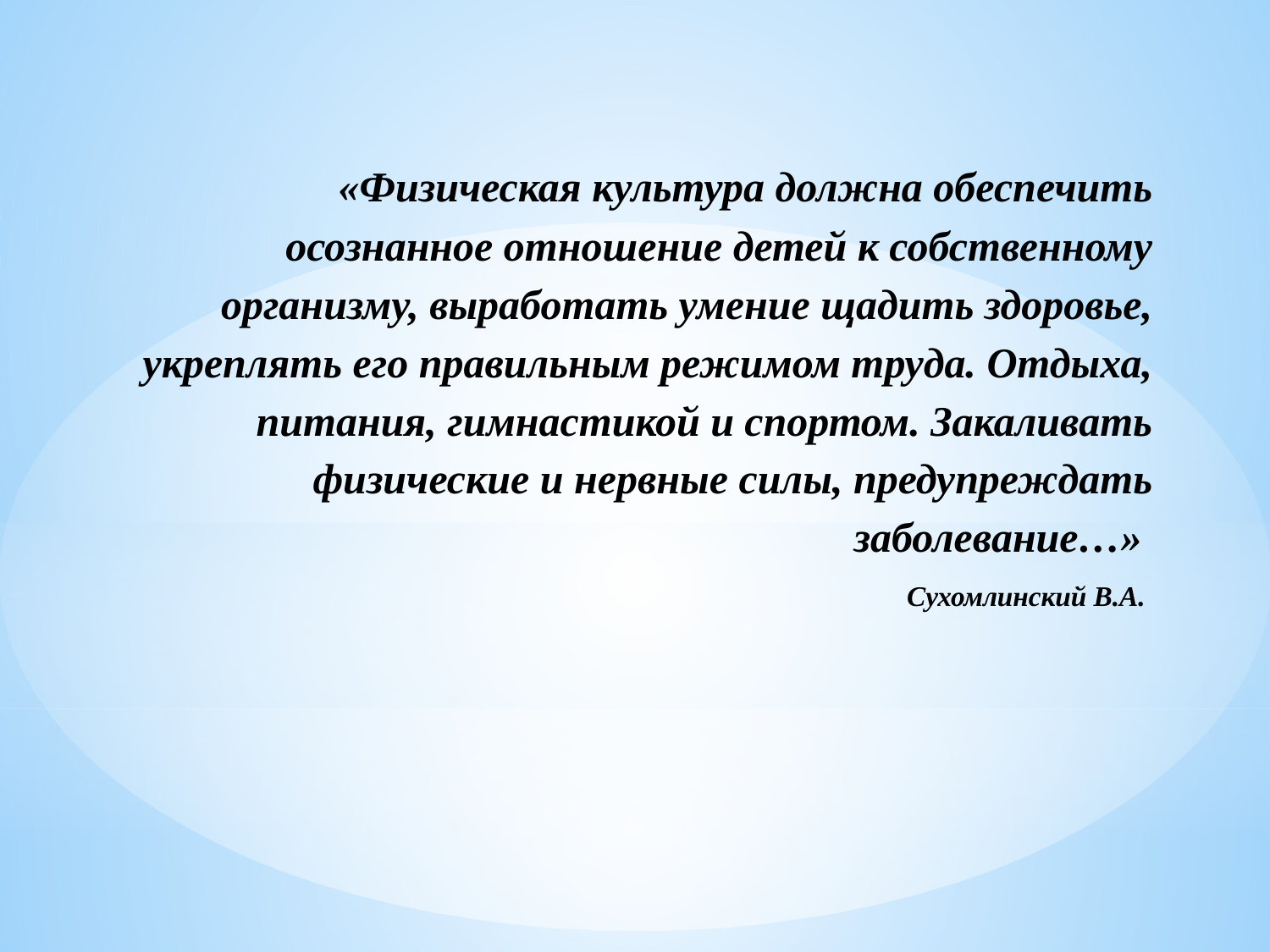

«Физическая культура должна обеспечить осознанное отношение детей к собственному организму, выработать умение щадить здоровье, укреплять его правильным режимом труда. Отдыха, питания, гимнастикой и спортом. Закаливать физические и нервные силы, предупреждать заболевание…»
Сухомлинский В.А.